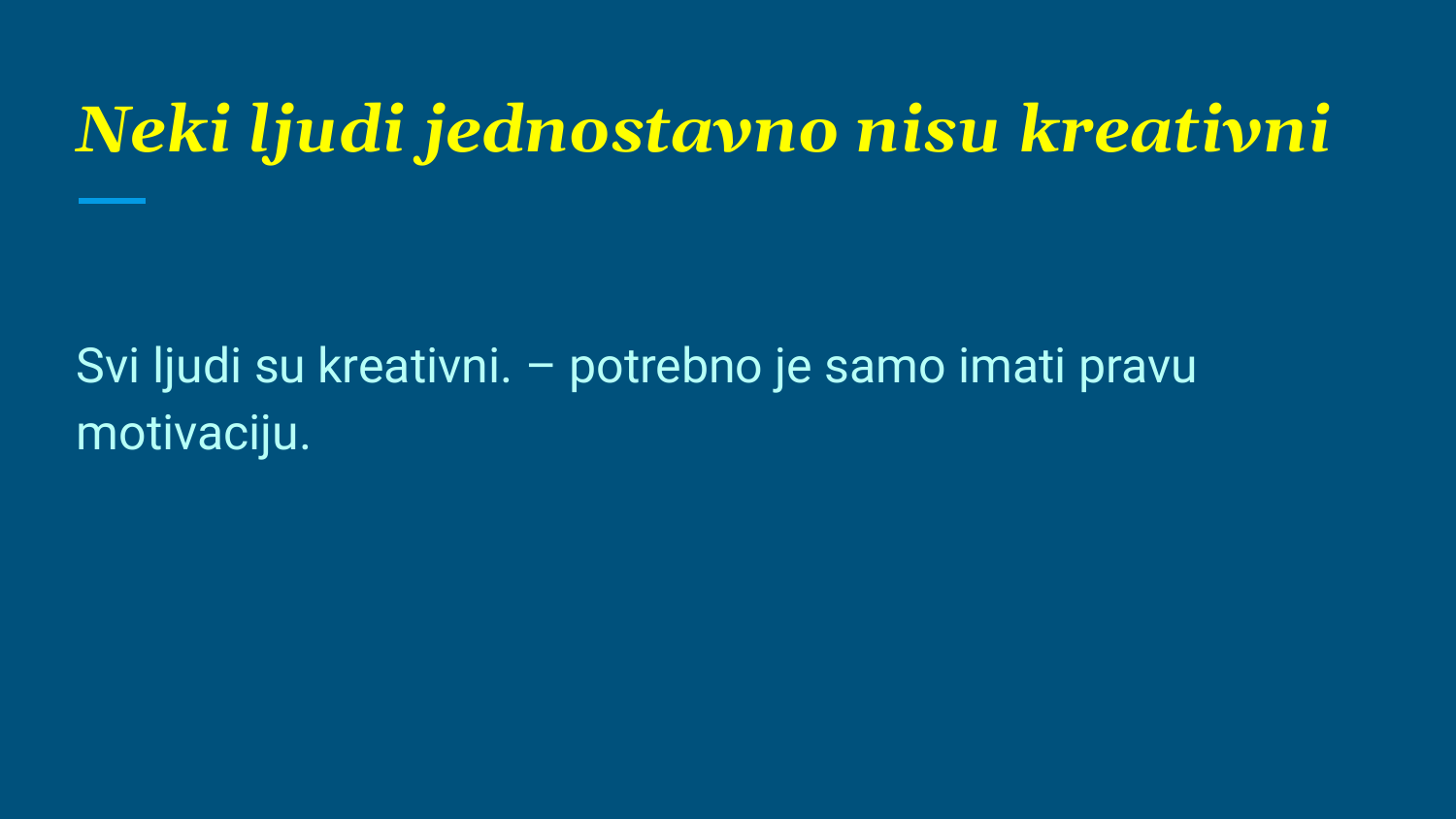

# Neki ljudi jednostavno nisu kreativni

Svi ljudi su kreativni. – potrebno je samo imati pravu motivaciju.